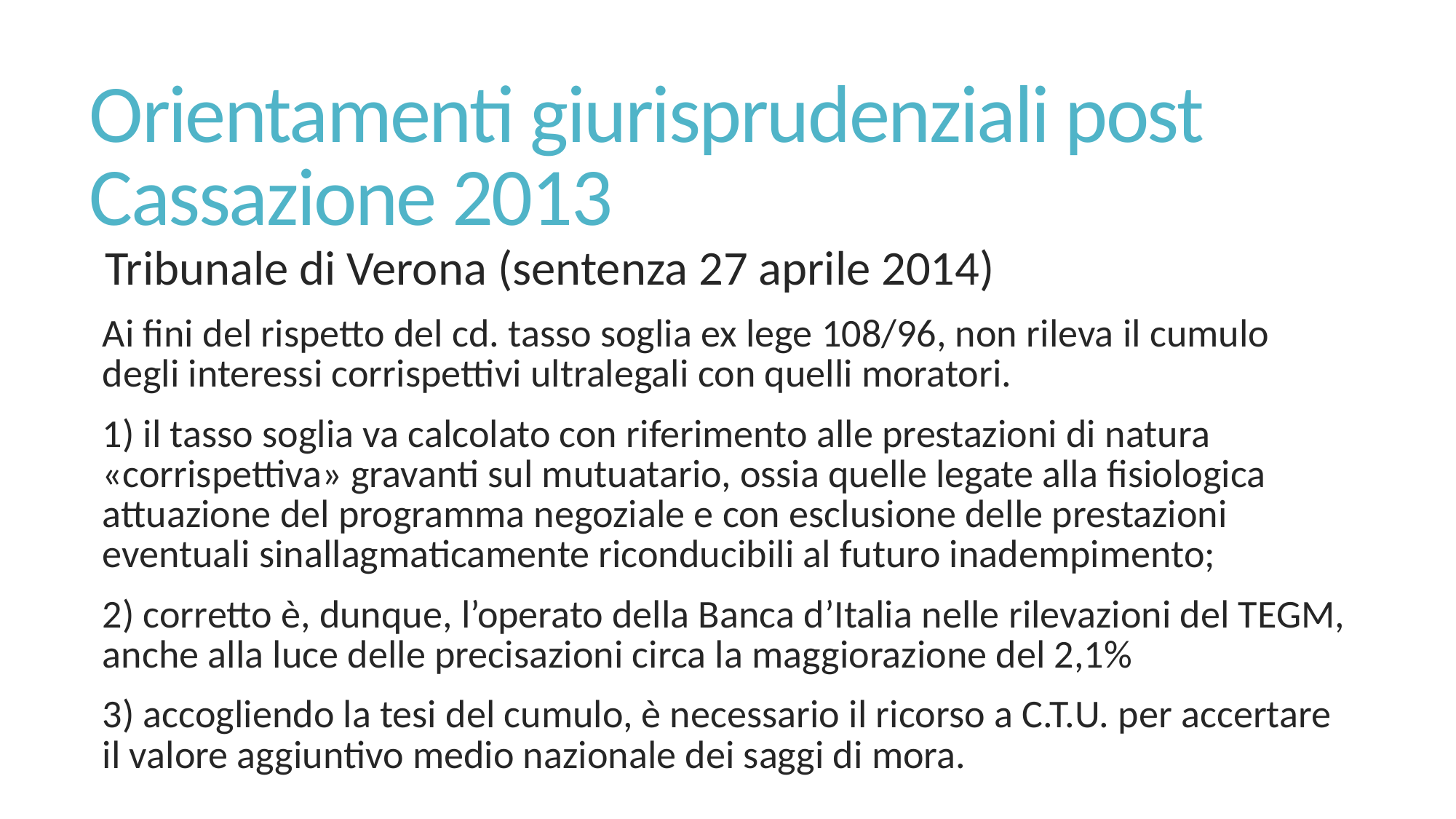

# Orientamenti giurisprudenziali post Cassazione 2013
Tribunale di Verona (sentenza 27 aprile 2014)
Ai fini del rispetto del cd. tasso soglia ex lege 108/96, non rileva il cumulo degli interessi corrispettivi ultralegali con quelli moratori.
1) il tasso soglia va calcolato con riferimento alle prestazioni di natura «corrispettiva» gravanti sul mutuatario, ossia quelle legate alla fisiologica attuazione del programma negoziale e con esclusione delle prestazioni eventuali sinallagmaticamente riconducibili al futuro inadempimento;
2) corretto è, dunque, l’operato della Banca d’Italia nelle rilevazioni del TEGM, anche alla luce delle precisazioni circa la maggiorazione del 2,1%
3) accogliendo la tesi del cumulo, è necessario il ricorso a C.T.U. per accertare il valore aggiuntivo medio nazionale dei saggi di mora.